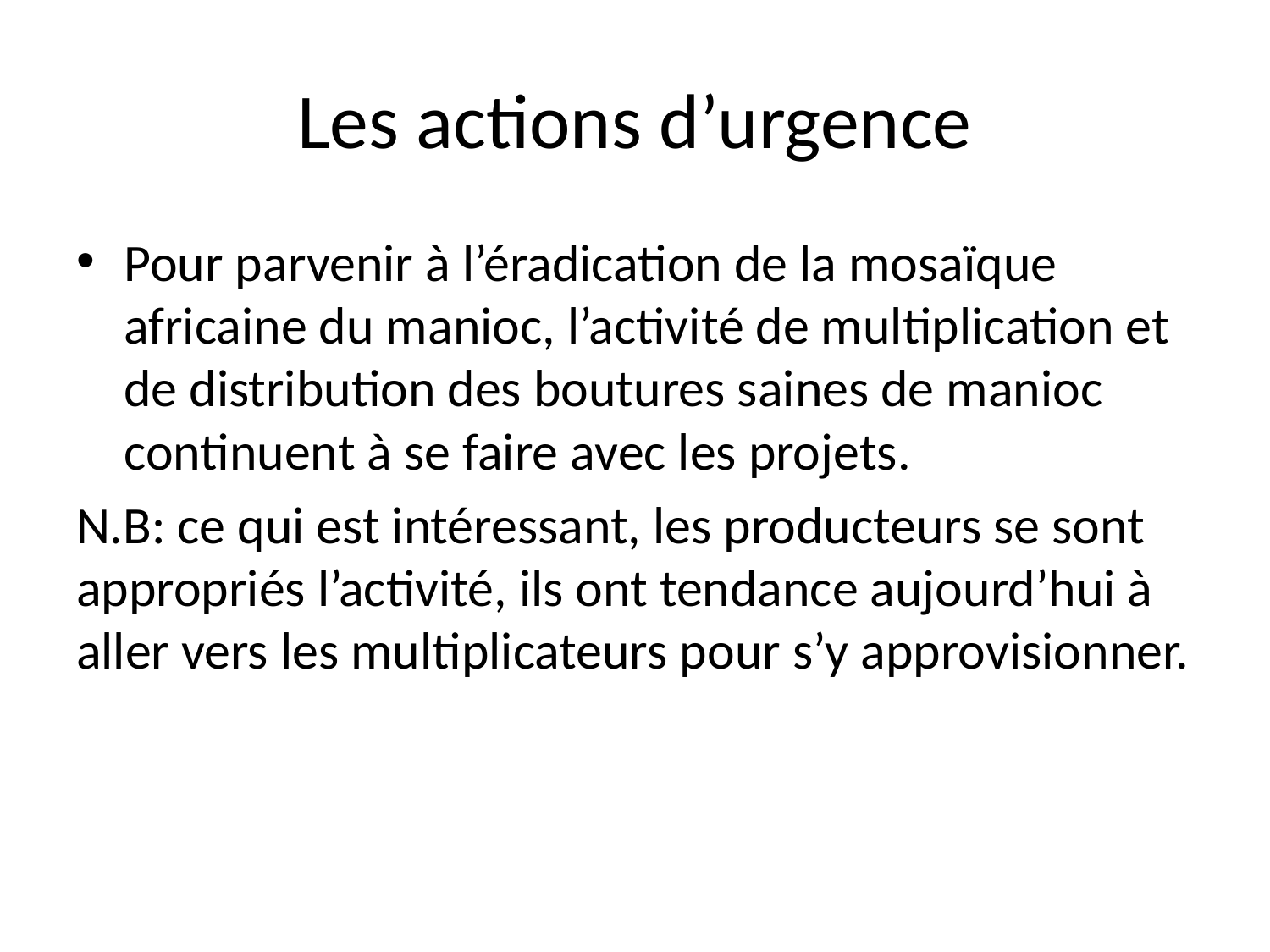

# Les actions d’urgence
Pour parvenir à l’éradication de la mosaïque africaine du manioc, l’activité de multiplication et de distribution des boutures saines de manioc continuent à se faire avec les projets.
N.B: ce qui est intéressant, les producteurs se sont appropriés l’activité, ils ont tendance aujourd’hui à aller vers les multiplicateurs pour s’y approvisionner.